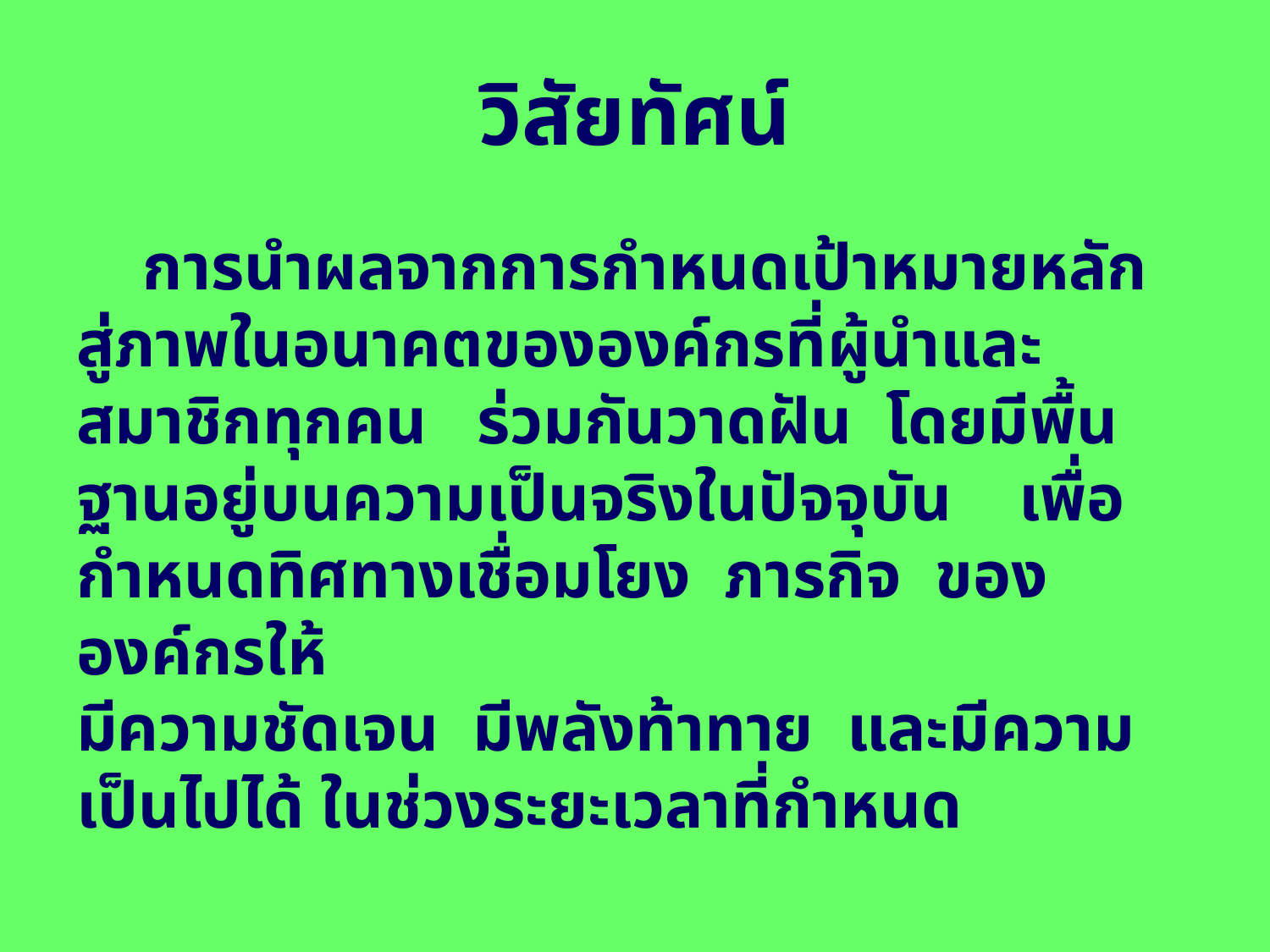

วิสัยทัศน์

    การนำผลจากการกำหนดเป้าหมายหลัก สู่ภาพในอนาคตขององค์กรที่ผู้นำและสมาชิกทุกคน   ร่วมกันวาดฝัน  โดยมีพื้นฐานอยู่บนความเป็นจริงในปัจจุบัน    เพื่อกำหนดทิศทางเชื่อมโยง  ภารกิจ  ขององค์กรให้
มีความชัดเจน  มีพลังท้าทาย  และมีความเป็นไปได้ ในช่วงระยะเวลาที่กำหนด